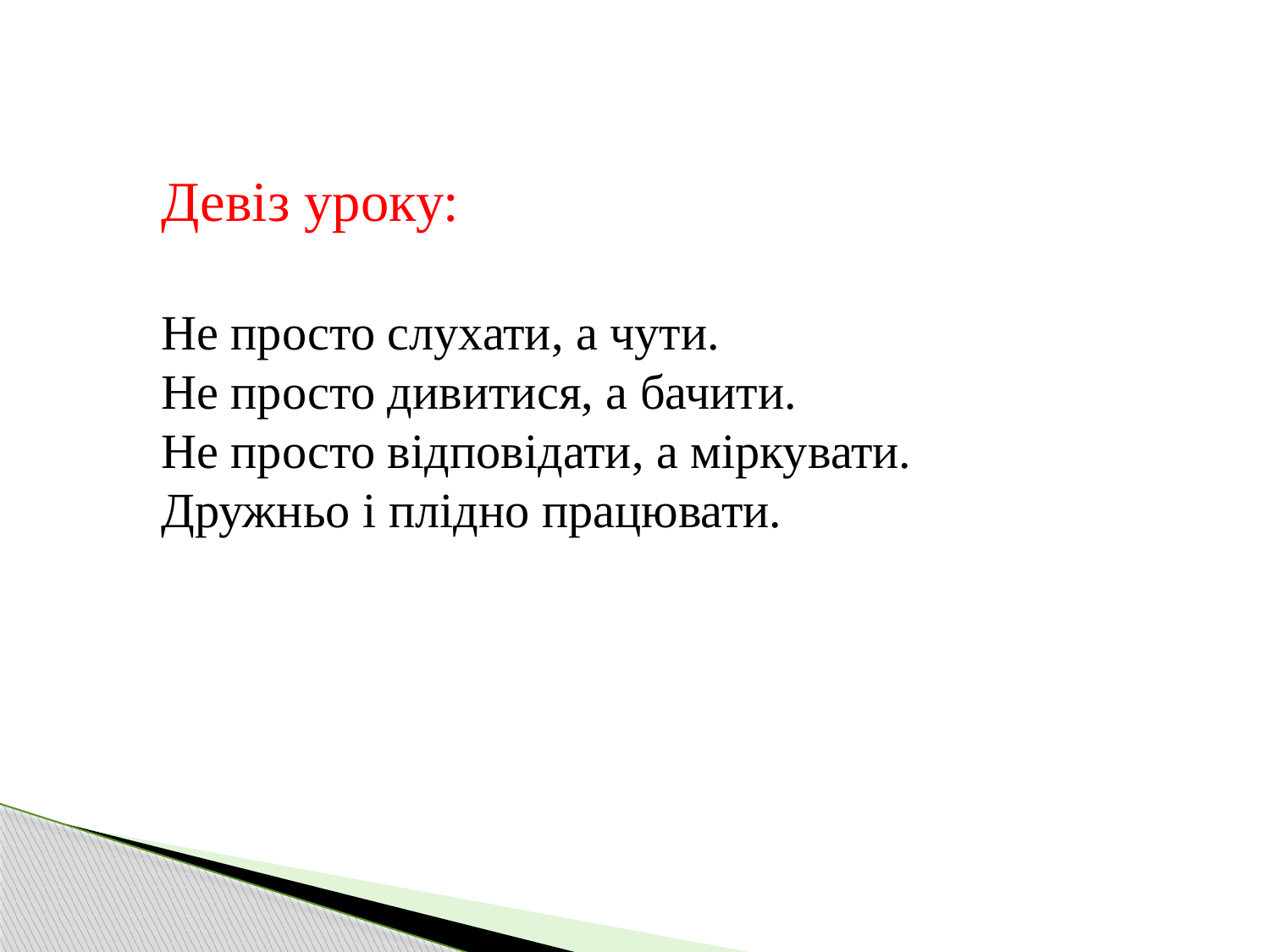

Девіз уроку:

Не просто слухати, а чути.
Не просто дивитися, а бачити.
Не просто відповідати, а міркувати.
Дружньо і плідно працювати.